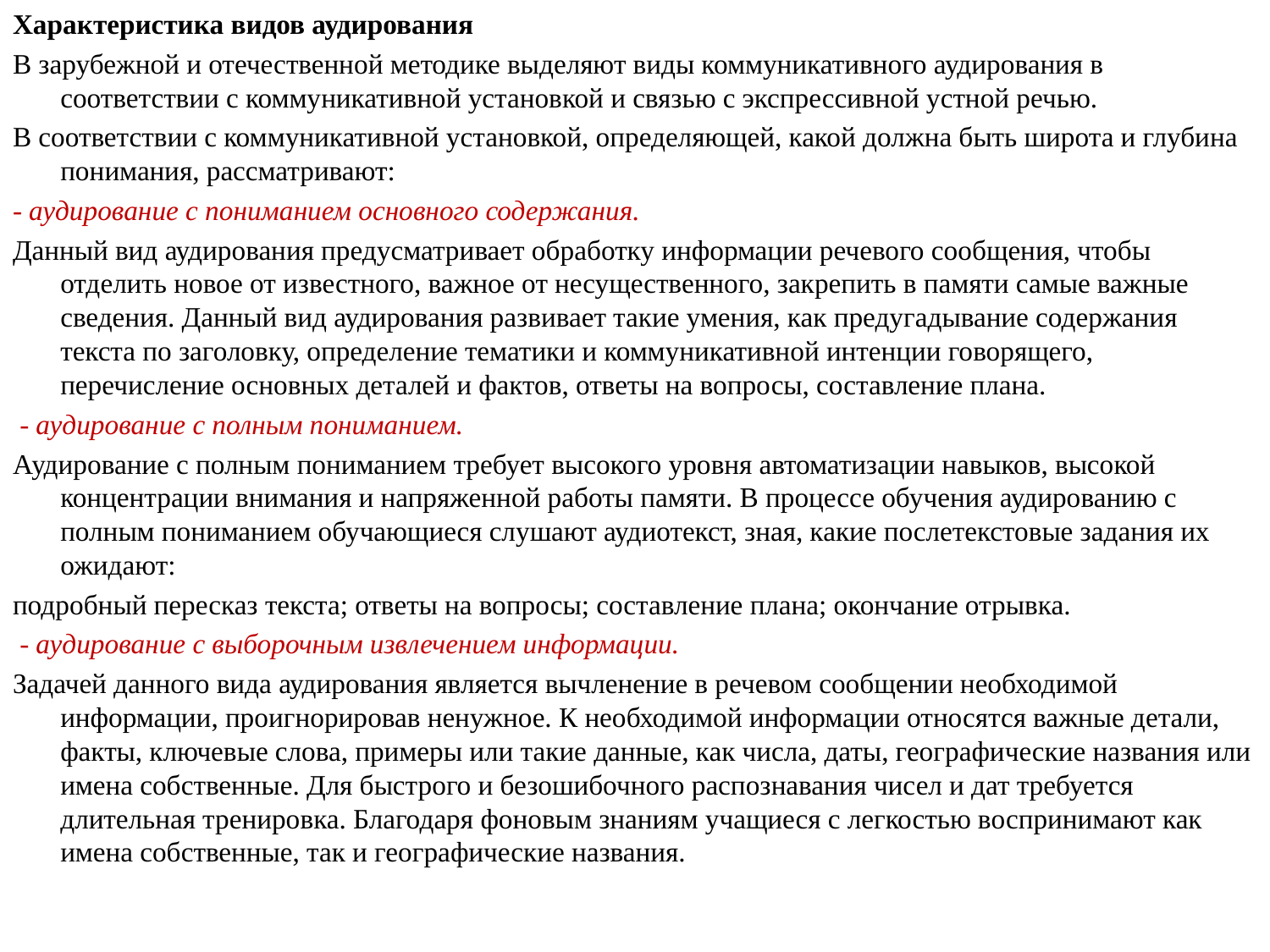

Характеристика видов аудирования
В зарубежной и отечественной методике выделяют виды коммуникативного аудирования в соответствии с коммуникативной установкой и связью с экспрессивной устной речью.
В соответствии с коммуникативной установкой, определяющей, какой должна быть широта и глубина понимания, рассматривают:
- аудирование с пониманием основного содержания.
Данный вид аудирования предусматривает обработку информации речевого сообщения, чтобы отделить новое от известного, важное от несущественного, закрепить в памяти самые важные сведения. Данный вид аудирования развивает такие умения, как предугадывание содержания текста по заголовку, определение тематики и коммуникативной интенции говорящего, перечисление основных деталей и фактов, ответы на вопросы, составление плана.
 - аудирование с полным пониманием.
Аудирование с полным пониманием требует высокого уровня автоматизации навыков, высокой концентрации внимания и напряженной работы памяти. В процессе обучения аудированию с полным пониманием обучающиеся слушают аудиотекст, зная, какие послетекстовые задания их ожидают:
подробный пересказ текста; ответы на вопросы; составление плана; окончание отрывка.
 - аудирование с выборочным извлечением информации.
Задачей данного вида аудирования является вычленение в речевом сообщении необходимой информации, проигнорировав ненужное. К необходимой информации относятся важные детали, факты, ключевые слова, примеры или такие данные, как числа, даты, географические названия или имена собственные. Для быстрого и безошибочного распознавания чисел и дат требуется длительная тренировка. Благодаря фоновым знаниям учащиеся с легкостью воспринимают как имена собственные, так и географические названия.